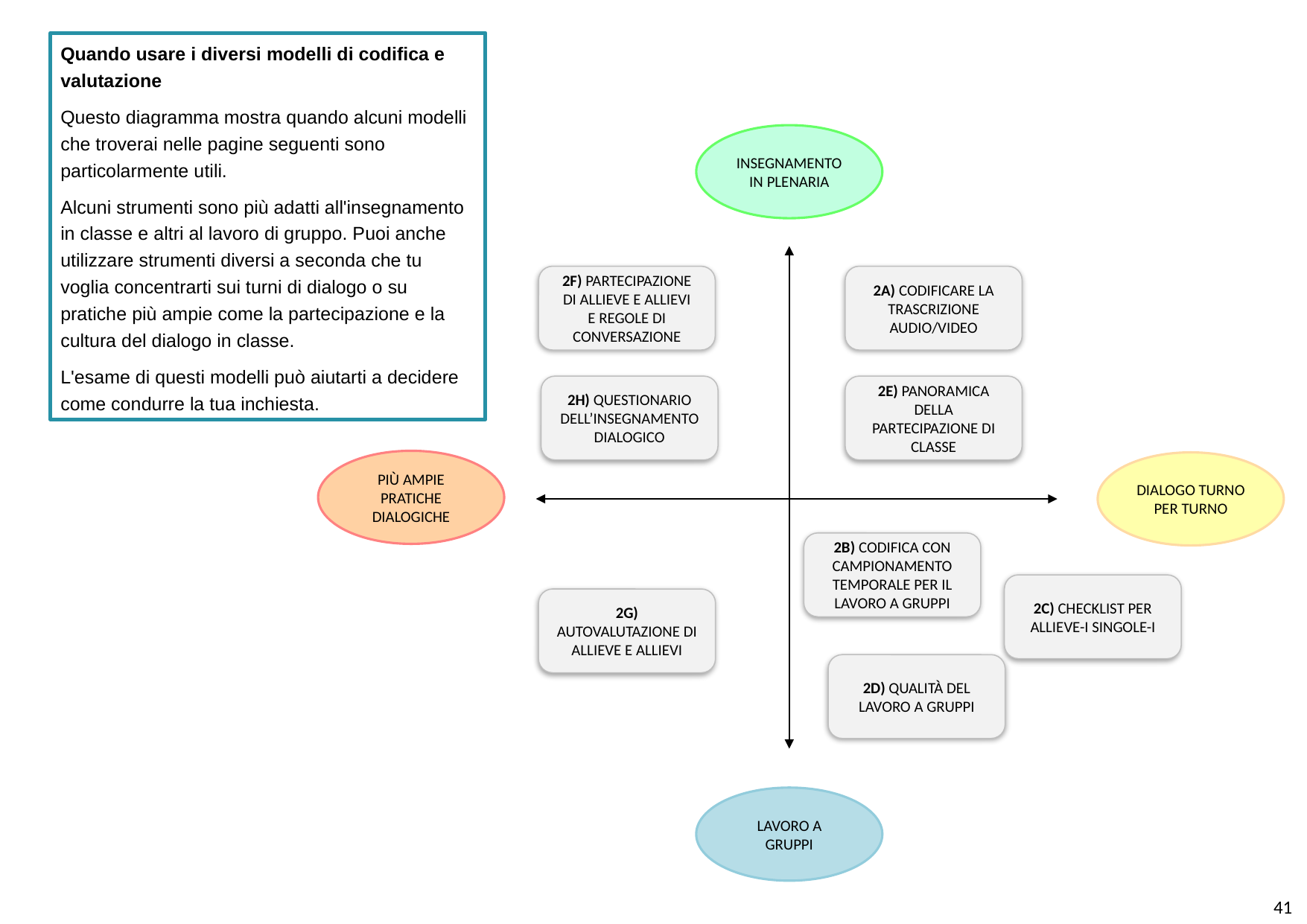

Quando usare i diversi modelli di codifica e valutazione
Questo diagramma mostra quando alcuni modelli che troverai nelle pagine seguenti sono particolarmente utili.
Alcuni strumenti sono più adatti all'insegnamento in classe e altri al lavoro di gruppo. Puoi anche utilizzare strumenti diversi a seconda che tu voglia concentrarti sui turni di dialogo o su pratiche più ampie come la partecipazione e la cultura del dialogo in classe.
L'esame di questi modelli può aiutarti a decidere come condurre la tua inchiesta.
INSEGNAMENTO IN PLENARIA
2F) PARTECIPAZIONE DI ALLIEVE E ALLIEVI
E REGOLE DI CONVERSAZIONE
2A) CODIFICARE LA TRASCRIZIONE AUDIO/VIDEO
2H) QUESTIONARIO DELL’INSEGNAMENTO DIALOGICO
2E) PANORAMICA DELLA PARTECIPAZIONE DI CLASSE
PIÙ AMPIE PRATICHE DIALOGICHE
DIALOGO TURNO PER TURNO
2B) CODIFICA CON CAMPIONAMENTO TEMPORALE PER IL LAVORO A GRUPPI
2C) CHECKLIST PER ALLIEVE-I SINGOLE-I
2G) AUTOVALUTAZIONE DI ALLIEVE E ALLIEVI
2D) QUALITÀ DEL LAVORO A GRUPPI
LAVORO A GRUPPI
41